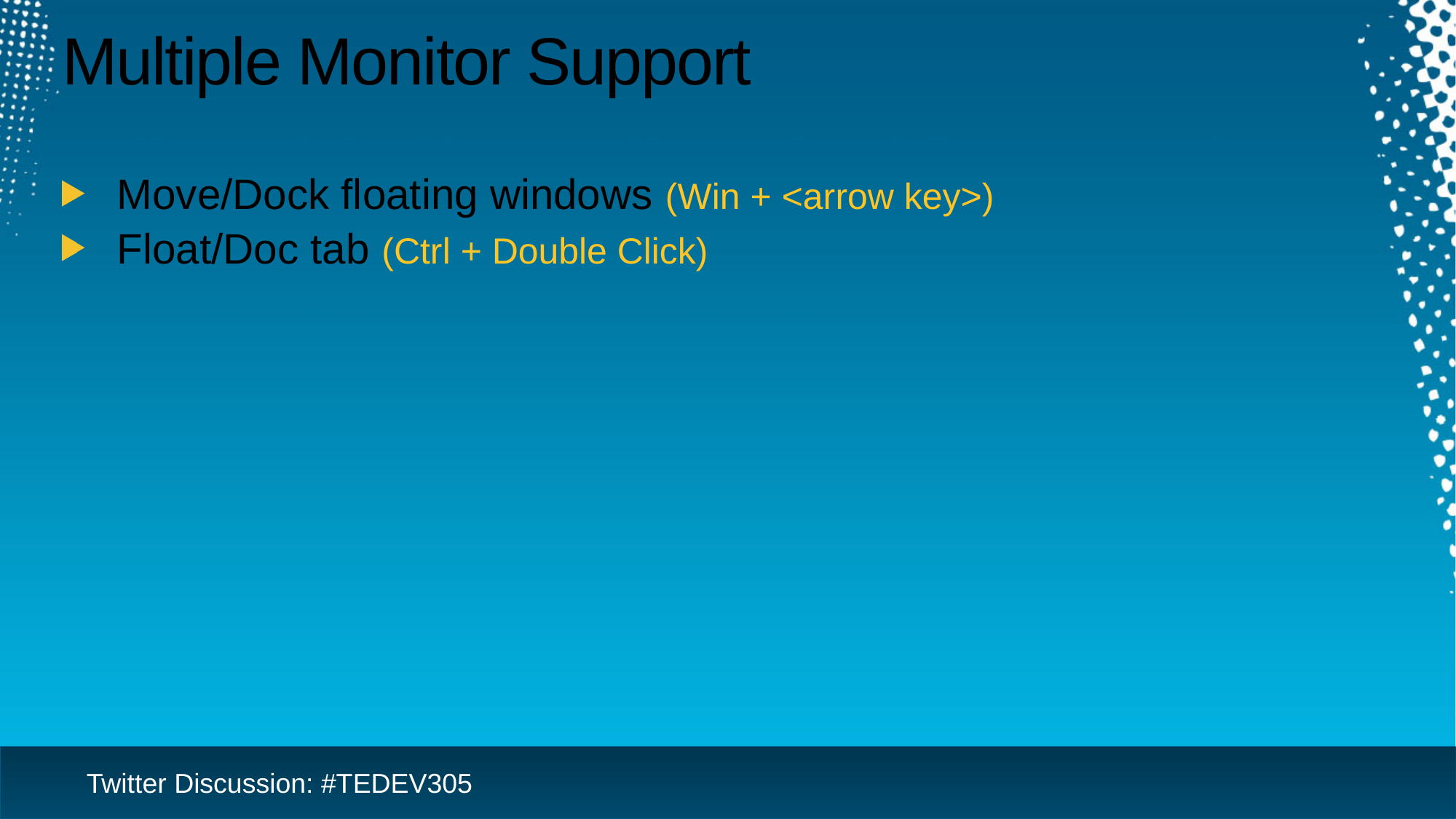

# Multiple Monitor Support
Move/Dock floating windows (Win + <arrow key>)
Float/Doc tab (Ctrl + Double Click)

Twitter Discussion: #TEDEV305